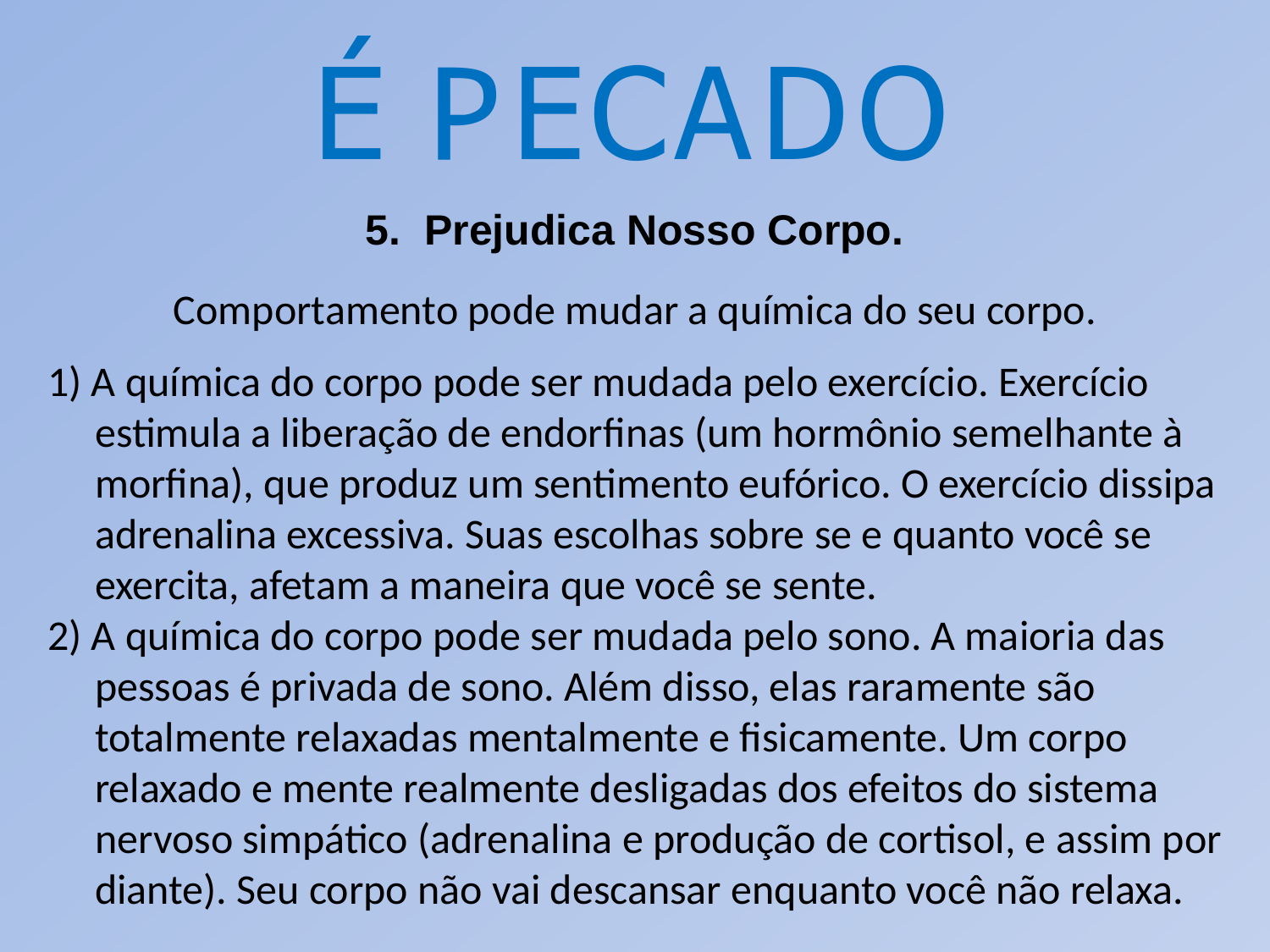

É PECADO

5.  Prejudica Nosso Corpo.

Comportamento pode mudar a química do seu corpo.

1) A química do corpo pode ser mudada pelo exercício. Exercício estimula a liberação de endorfinas (um hormônio semelhante à morfina), que produz um sentimento eufórico. O exercício dissipa adrenalina excessiva. Suas escolhas sobre se e quanto você se exercita, afetam a maneira que você se sente.
2) A química do corpo pode ser mudada pelo sono. A maioria das pessoas é privada de sono. Além disso, elas raramente são totalmente relaxadas mentalmente e fisicamente. Um corpo relaxado e mente realmente desligadas dos efeitos do sistema nervoso simpático (adrenalina e produção de cortisol, e assim por diante). Seu corpo não vai descansar enquanto você não relaxa.